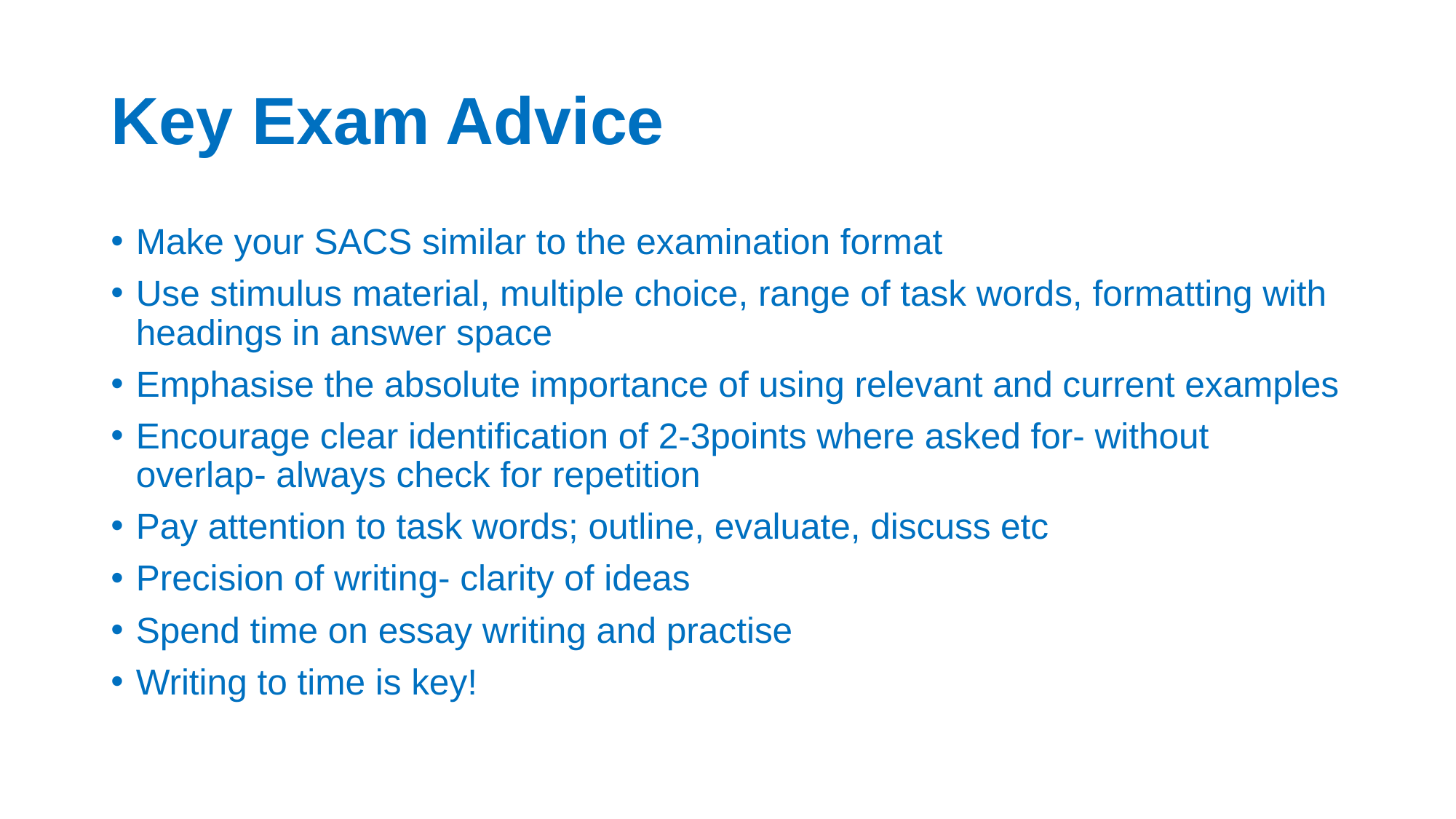

# Key Exam Advice
Make your SACS similar to the examination format
Use stimulus material, multiple choice, range of task words, formatting with headings in answer space
Emphasise the absolute importance of using relevant and current examples
Encourage clear identification of 2-3points where asked for- without overlap- always check for repetition
Pay attention to task words; outline, evaluate, discuss etc
Precision of writing- clarity of ideas
Spend time on essay writing and practise
Writing to time is key!